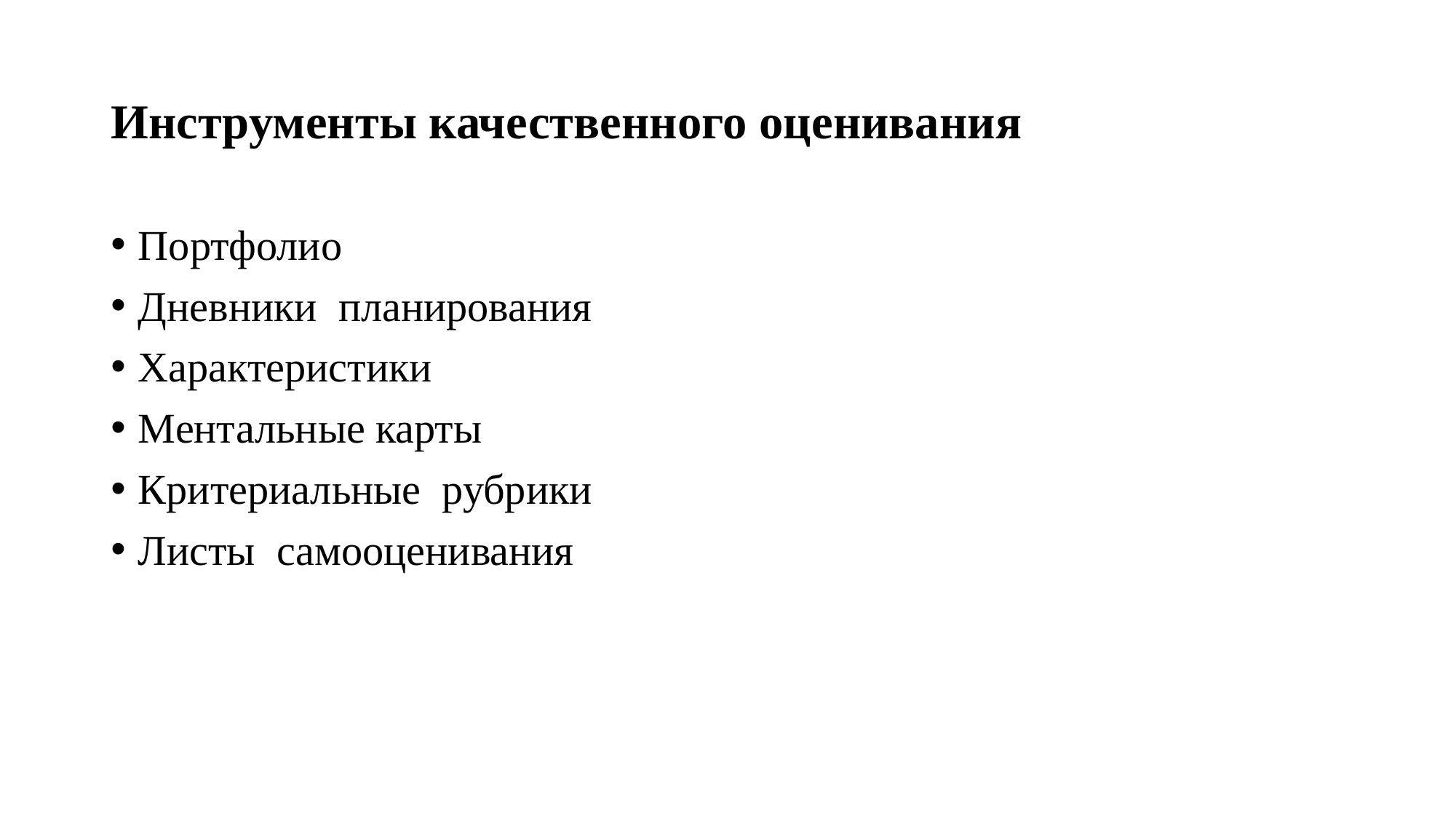

# Инструменты качественного оценивания
Портфолио
Дневники  планирования
Характеристики
Ментальные карты
Критериальные  рубрики
Листы  самооценивания